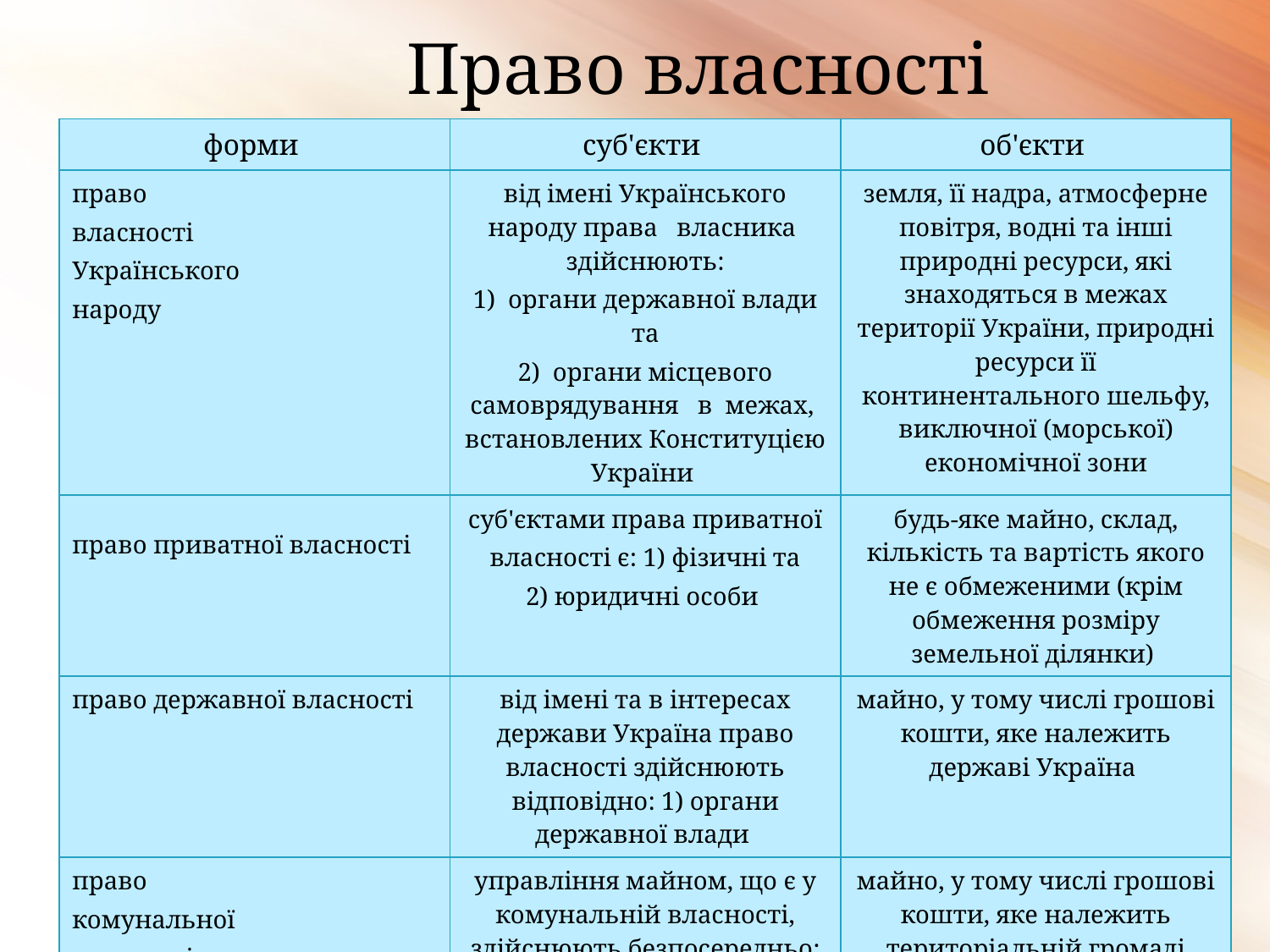

Право власності
| форми | суб'єкти | об'єкти |
| --- | --- | --- |
| право власності Українського народу | від імені Українського народу права власника здійснюють: 1) органи державної влади та 2) органи місцевого самоврядування в межах, встановлених Конституцією України | земля, її надра, атмосферне повітря, водні та інші природні ресурси, які знаходяться в межах території України, природні ресурси її континентального шельфу, виключної (морської) економічної зони |
| право приватної власності | суб'єктами права приватної власності є: 1) фізичні та 2) юридичні особи | будь-яке майно, склад, кількість та вартість якого не є обмеженими (крім обмеження розміру земельної ділянки) |
| право державної власності | від імені та в інтересах держави Україна право власності здійснюють відповідно: 1) органи державної влади | майно, у тому числі грошові кошти, яке належить державі Україна |
| право комунальної власності | управління майном, що є у комунальній власності, здійснюють безпосередньо: 1) територіальна громада та утворені нею 2) органи місцевого самоврядування | майно, у тому числі грошові кошти, яке належить територіальній громаді |